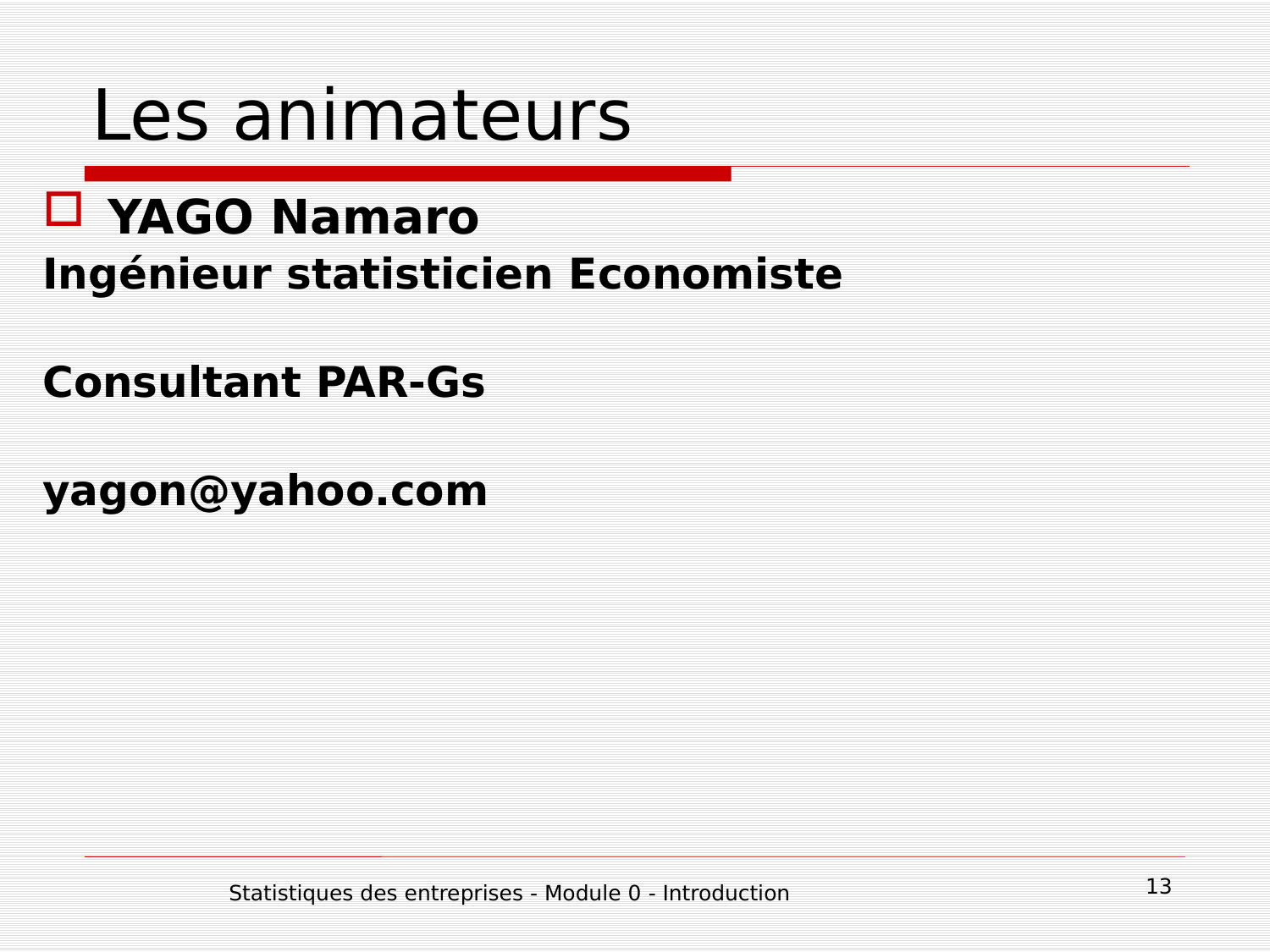

# Les animateurs
YAGO Namaro
Ingénieur statisticien Economiste

Consultant PAR-Gs

yagon@yahoo.com

13
Statistiques des entreprises - Module 0 - Introduction